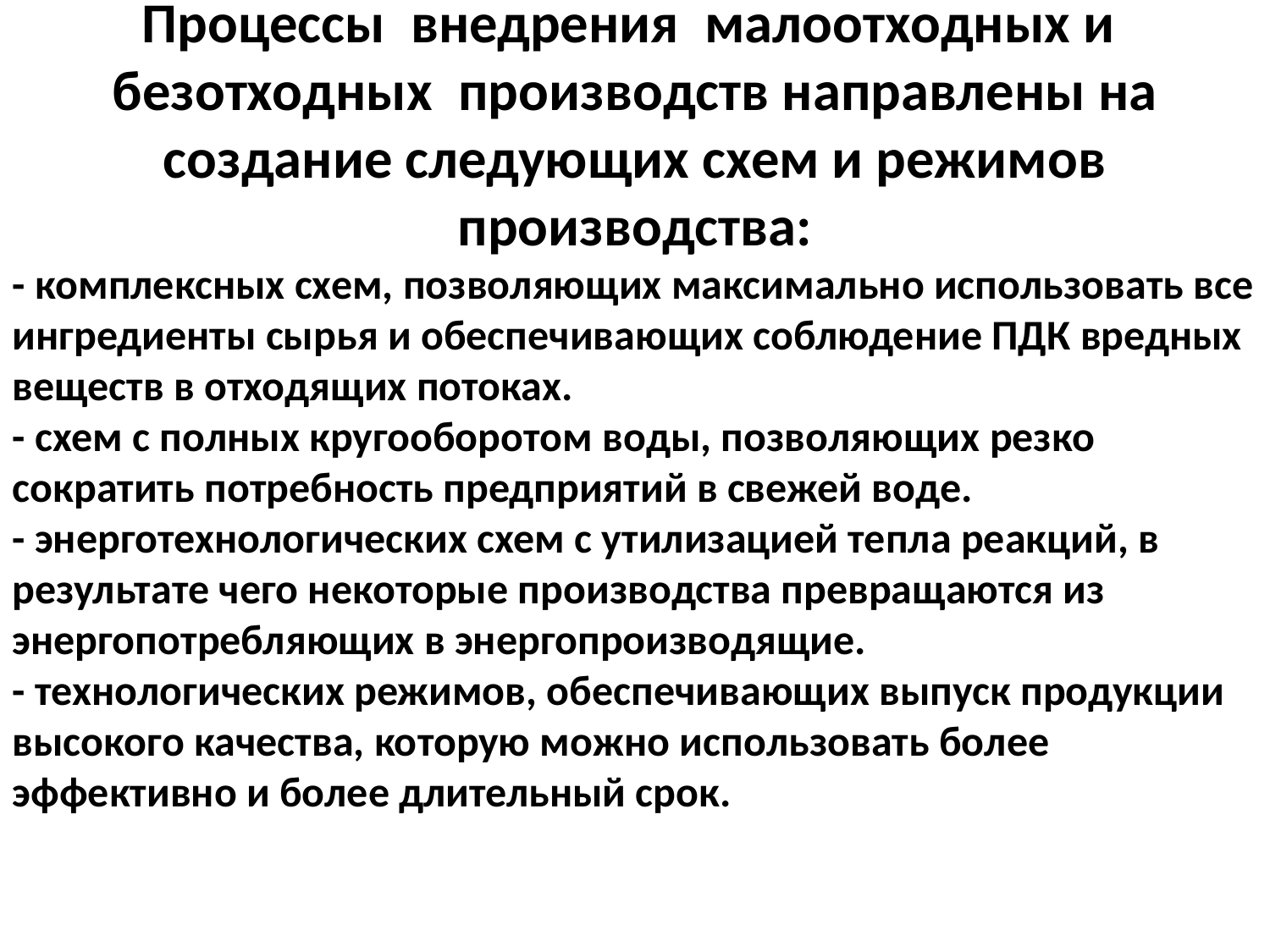

Процессы  внедрения  малоотходных и  безотходных  производств направлены на создание следующих схем и режимов производства:
- комплексных схем, позволяющих максимально использовать все ингредиенты сырья и обеспечивающих соблюдение ПДК вредных веществ в отходящих потоках.
- схем с полных кругооборотом воды, позволяющих резко сократить потребность предприятий в свежей воде.
- энерготехнологических схем с утилизацией тепла реакций, в результате чего некоторые производства превращаются из энергопотребляющих в энергопроизводящие.
- технологических режимов, обеспечивающих выпуск продукции высокого качества, которую можно использовать более эффективно и более длительный срок.